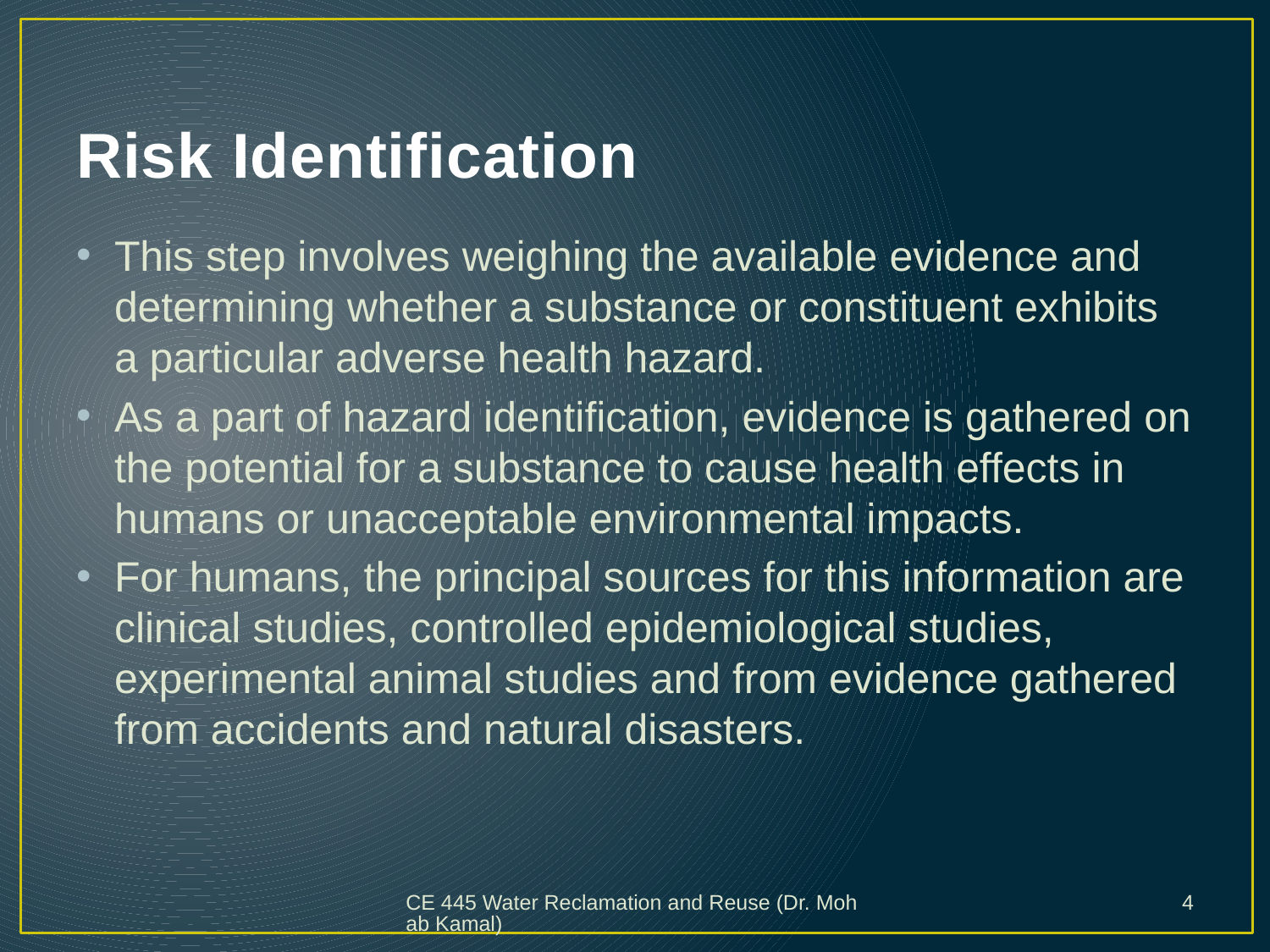

# Risk Identification
This step involves weighing the available evidence and determining whether a substance or constituent exhibits a particular adverse health hazard.
As a part of hazard identification, evidence is gathered on the potential for a substance to cause health effects in humans or unacceptable environmental impacts.
For humans, the principal sources for this information are clinical studies, controlled epidemiological studies, experimental animal studies and from evidence gathered from accidents and natural disasters.
CE 445 Water Reclamation and Reuse (Dr. Mohab Kamal)
4